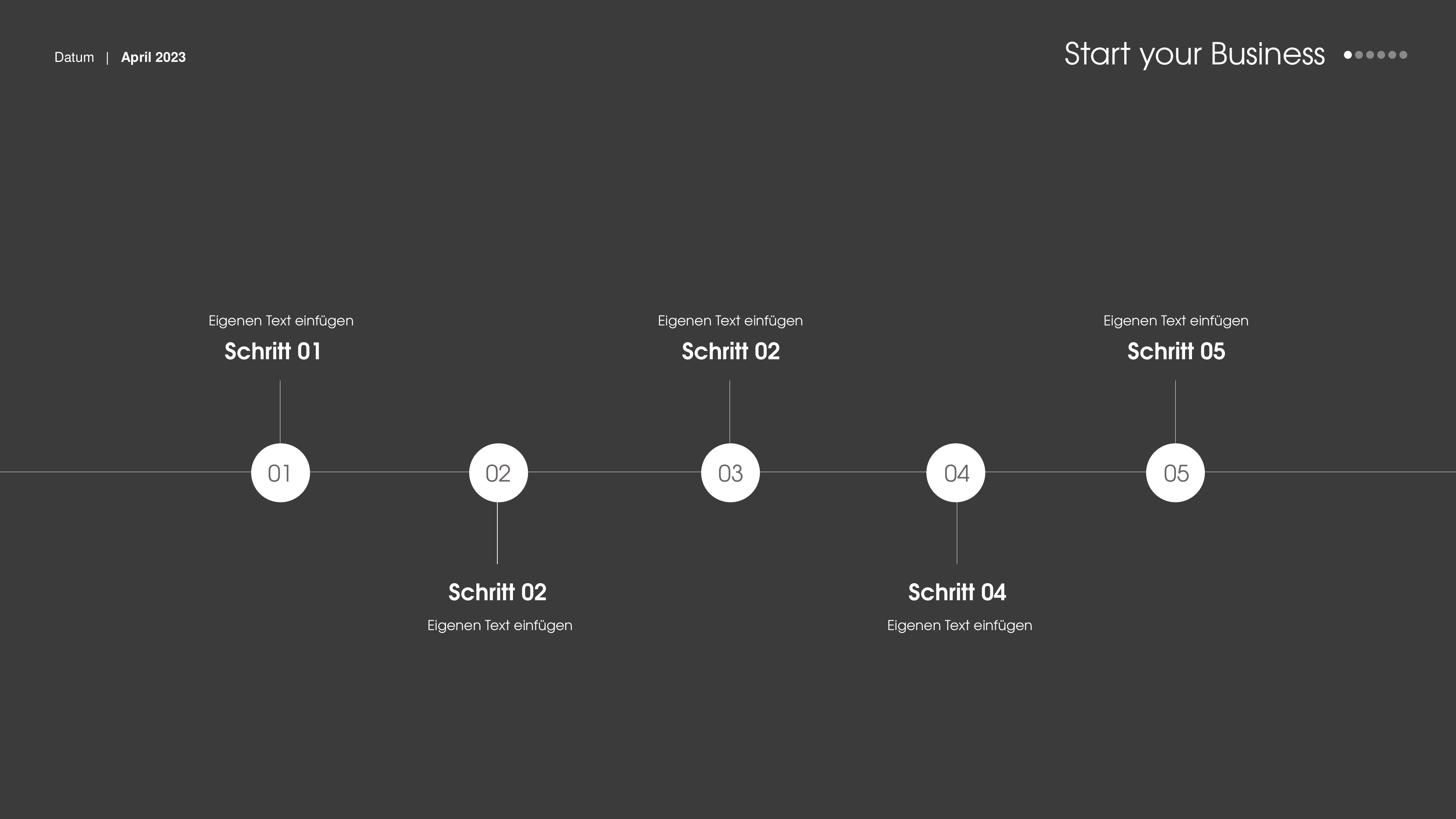

Eigenen Text einfügen
Eigenen Text einfügen
Eigenen Text einfügen
Schritt 01
Schritt 02
Schritt 05

01
02
03
04
05
Schritt 02
Schritt 04
Eigenen Text einfügen
Eigenen Text einfügen